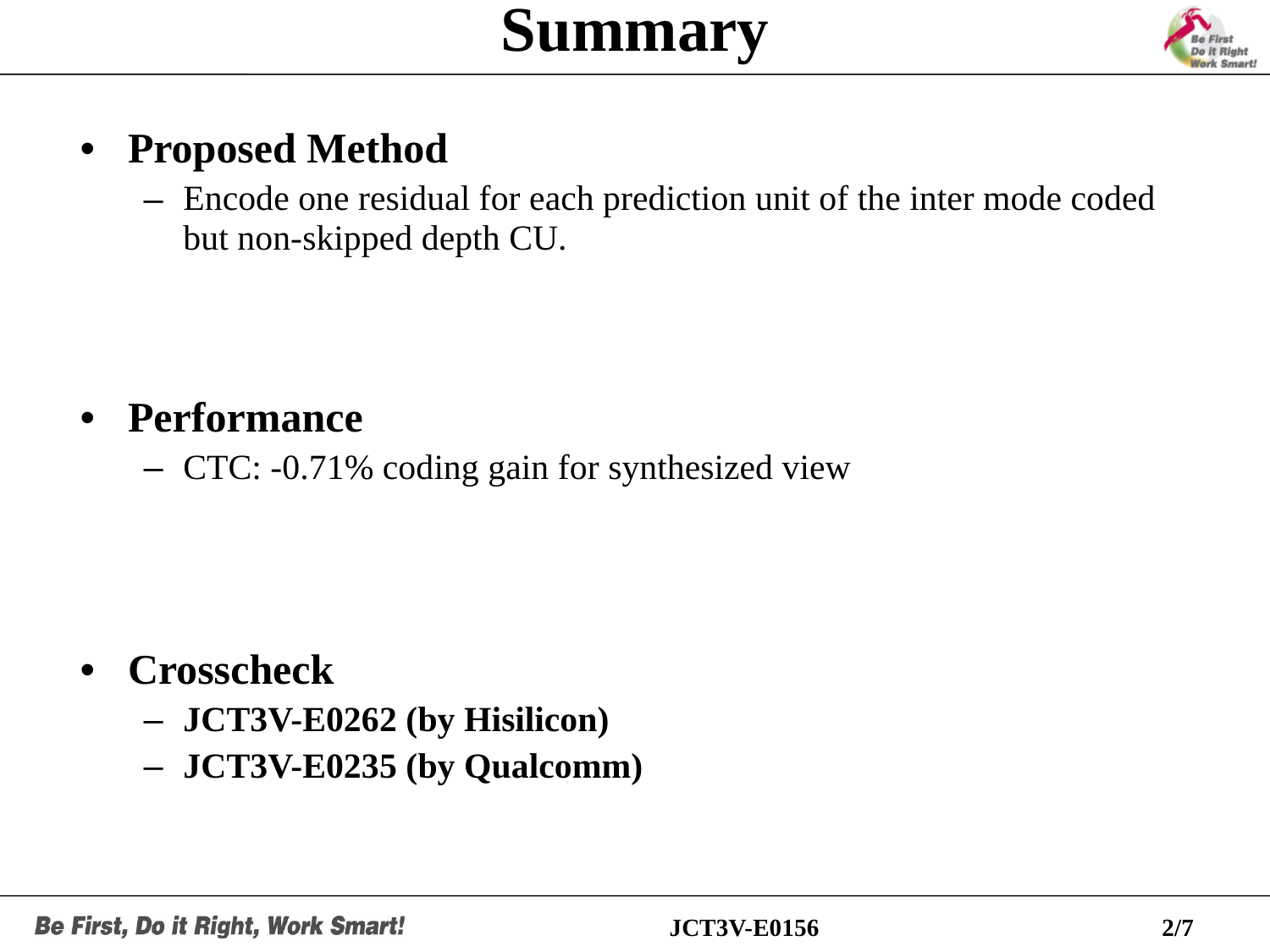

# Summary
Proposed Method
Encode one residual for each prediction unit of the inter mode coded but non-skipped depth CU.

Performance
CTC: -0.71% coding gain for synthesized view

Crosscheck
JCT3V-E0262 (by Hisilicon)
JCT3V-E0235 (by Qualcomm)

JCT3V-E0156
2/7